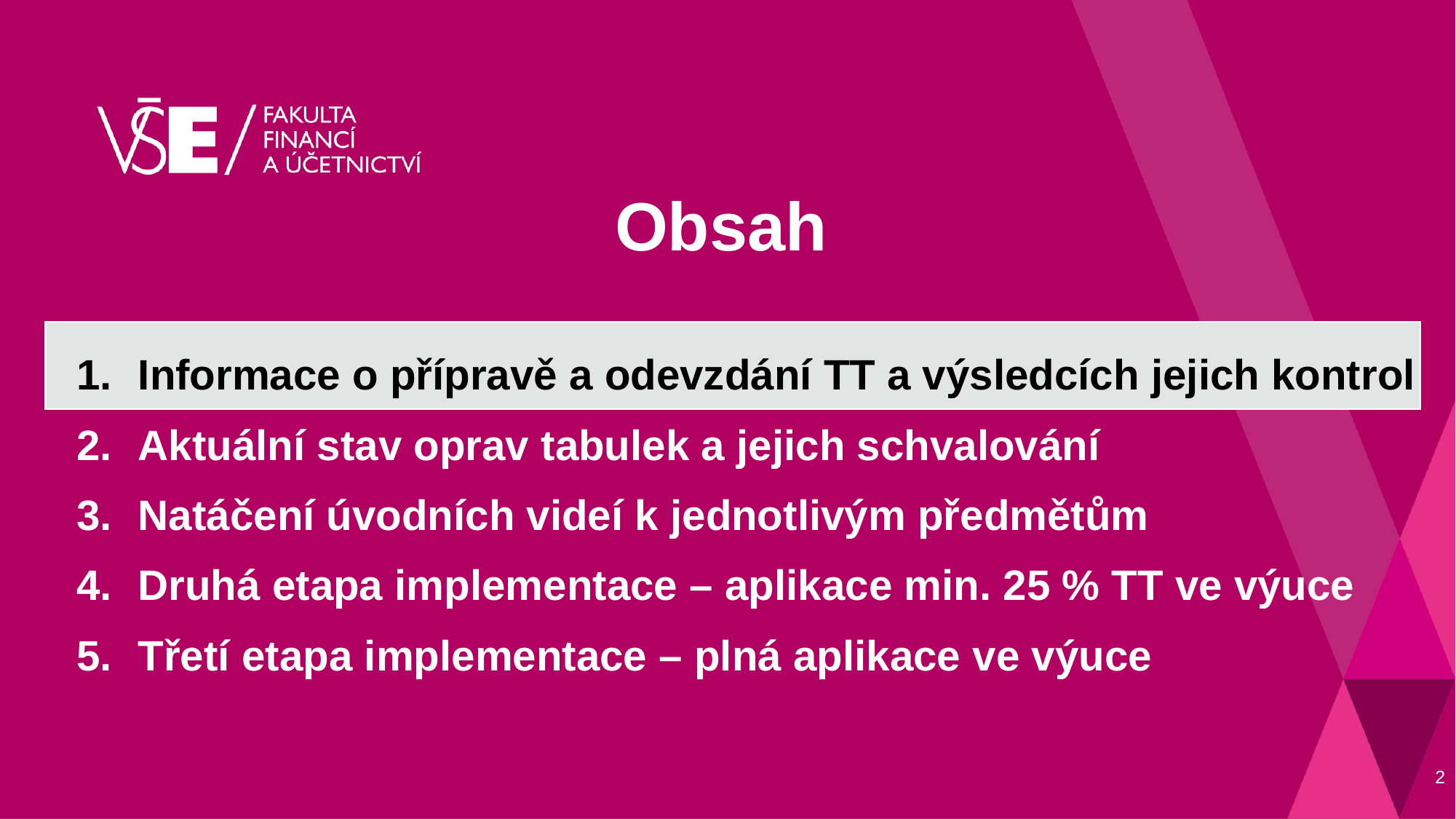

# Obsah

Informace o přípravě a odevzdání TT a výsledcích jejich kontrol
Aktuální stav oprav tabulek a jejich schvalování
Natáčení úvodních videí k jednotlivým předmětům
Druhá etapa implementace – aplikace min. 25 % TT ve výuce
Třetí etapa implementace – plná aplikace ve výuce